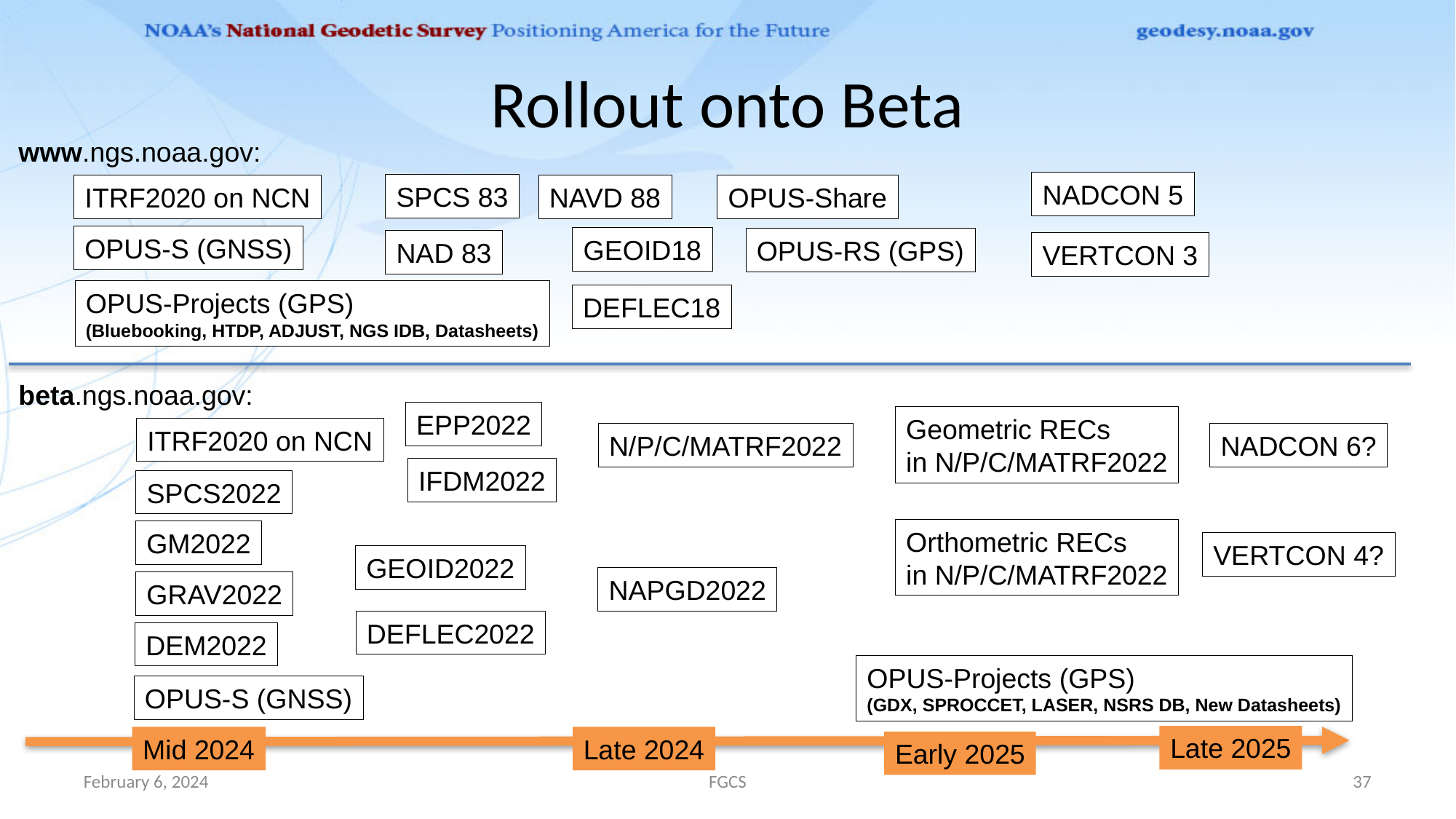

# Rollout onto Beta
www.ngs.noaa.gov:
NADCON 5
SPCS 83
ITRF2020 on NCN
NAVD 88
OPUS-Share
OPUS-S (GNSS)
GEOID18
OPUS-RS (GPS)
NAD 83
VERTCON 3
OPUS-Projects (GPS)
(Bluebooking, HTDP, ADJUST, NGS IDB, Datasheets)
DEFLEC18
beta.ngs.noaa.gov:
EPP2022
Geometric RECs
in N/P/C/MATRF2022
ITRF2020 on NCN
N/P/C/MATRF2022
NADCON 6?
IFDM2022
SPCS2022
Orthometric RECs
in N/P/C/MATRF2022
GM2022
VERTCON 4?
GEOID2022
NAPGD2022
GRAV2022
DEFLEC2022
DEM2022
OPUS-Projects (GPS)
(GDX, SPROCCET, LASER, NSRS DB, New Datasheets)
OPUS-S (GNSS)
Late 2025
Mid 2024
Late 2024
Early 2025
February 6, 2024
FGCS
37